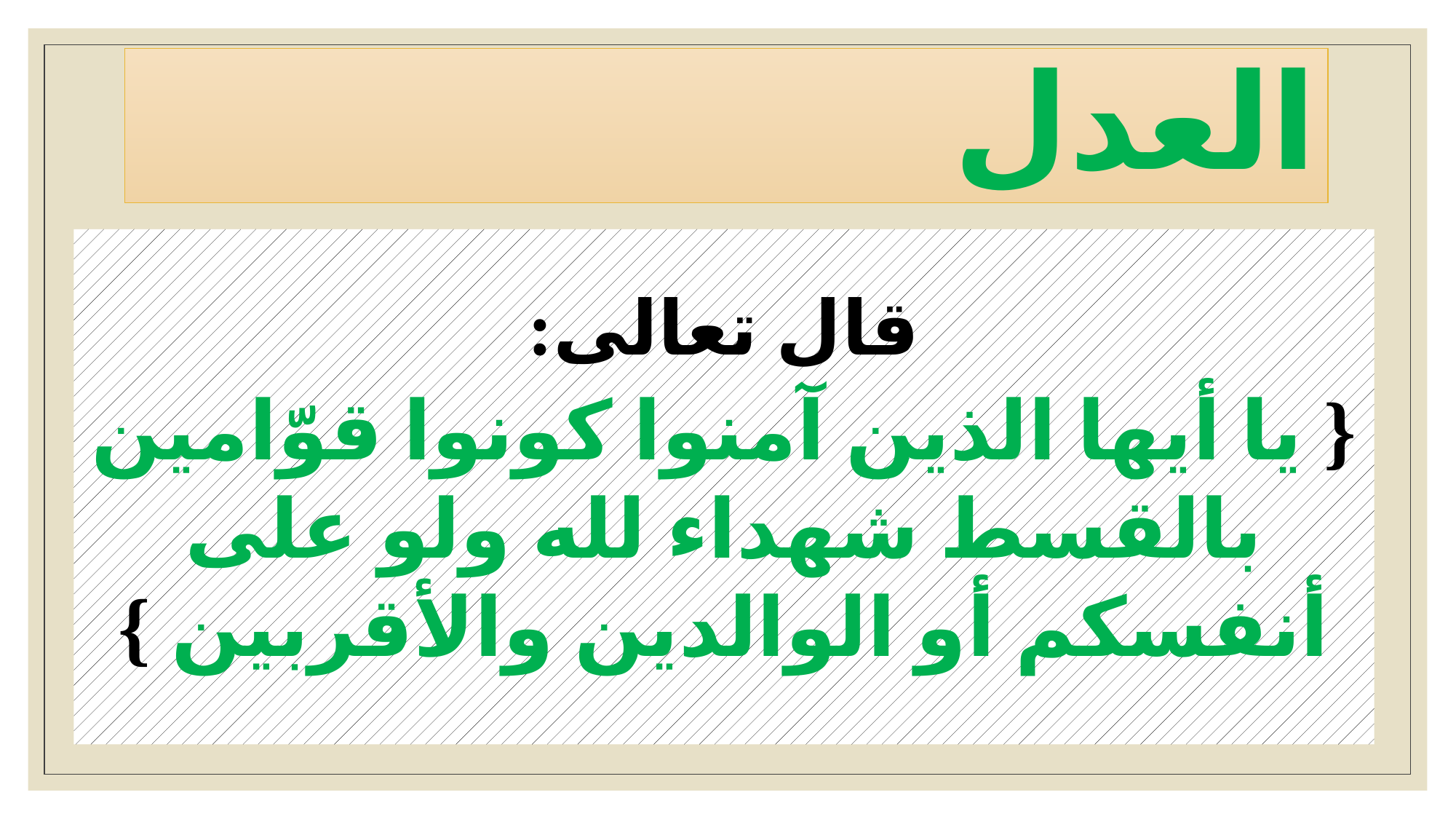

# العدل

قال تعالى:
{ يا أيها الذين آمنوا كونوا قوّامين بالقسط شهداء لله ولو على أنفسكم أو الوالدين والأقربين }